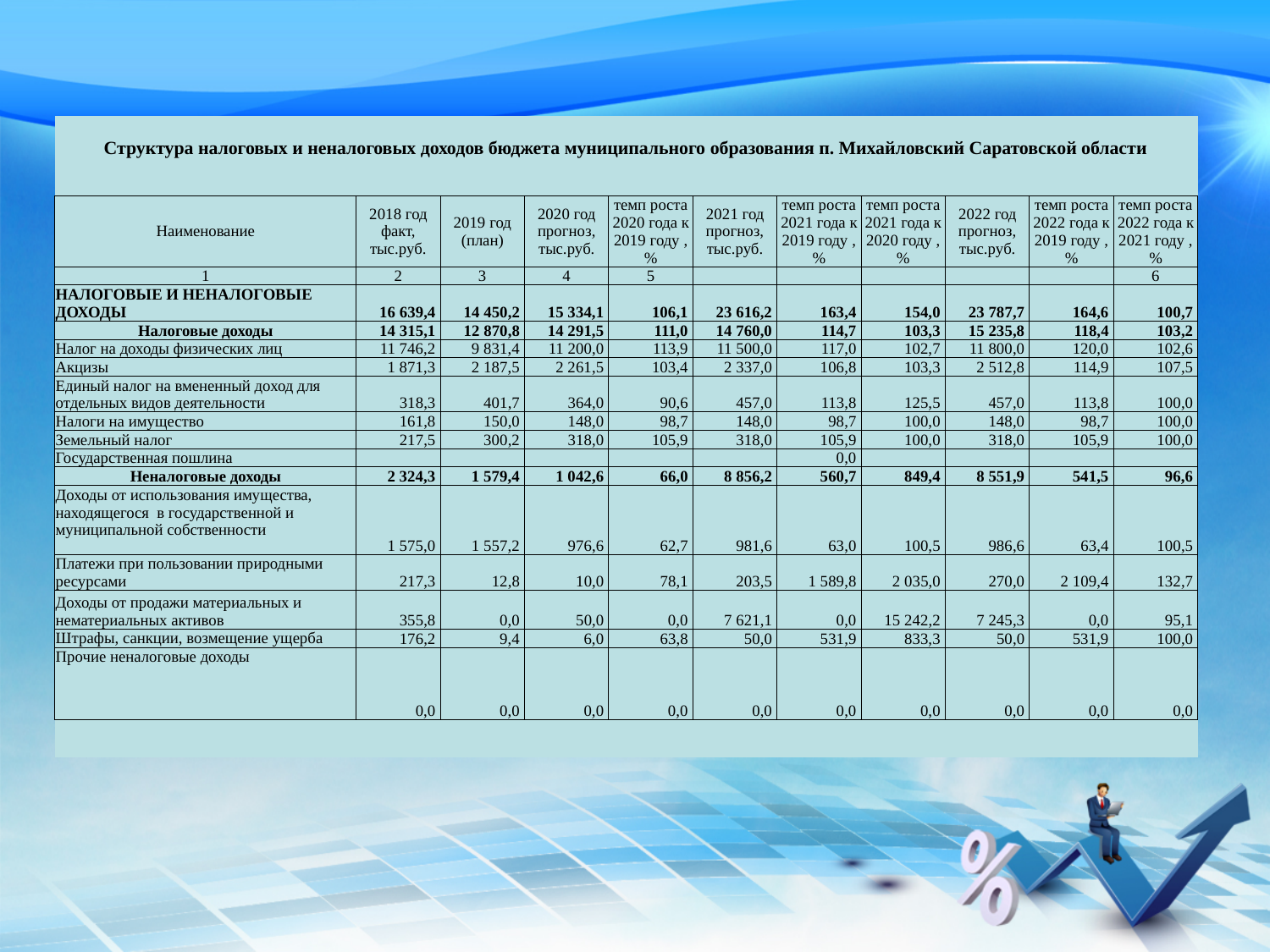

| Структура налоговых и неналоговых доходов бюджета муниципального образования п. Михайловский Саратовской области |  |  |  |  |  |  |  |  |  |  |
| --- | --- | --- | --- | --- | --- | --- | --- | --- | --- | --- |
|  |  |  |  |  |  |  |  |  |  |  |
| Наименование | 2018 год факт, тыс.руб. | 2019 год (план) | 2020 год прогноз, тыс.руб. | темп роста 2020 года к 2019 году ,% | 2021 год прогноз, тыс.руб. | темп роста 2021 года к 2019 году ,% | темп роста 2021 года к 2020 году ,% | 2022 год прогноз, тыс.руб. | темп роста 2022 года к 2019 году ,% | темп роста 2022 года к 2021 году ,% |
| 1 | 2 | 3 | 4 | 5 |  |  |  |  |  | 6 |
| НАЛОГОВЫЕ И НЕНАЛОГОВЫЕ ДОХОДЫ | 16 639,4 | 14 450,2 | 15 334,1 | 106,1 | 23 616,2 | 163,4 | 154,0 | 23 787,7 | 164,6 | 100,7 |
| Налоговые доходы | 14 315,1 | 12 870,8 | 14 291,5 | 111,0 | 14 760,0 | 114,7 | 103,3 | 15 235,8 | 118,4 | 103,2 |
| Налог на доходы физических лиц | 11 746,2 | 9 831,4 | 11 200,0 | 113,9 | 11 500,0 | 117,0 | 102,7 | 11 800,0 | 120,0 | 102,6 |
| Акцизы | 1 871,3 | 2 187,5 | 2 261,5 | 103,4 | 2 337,0 | 106,8 | 103,3 | 2 512,8 | 114,9 | 107,5 |
| Единый налог на вмененный доход для отдельных видов деятельности | 318,3 | 401,7 | 364,0 | 90,6 | 457,0 | 113,8 | 125,5 | 457,0 | 113,8 | 100,0 |
| Налоги на имущество | 161,8 | 150,0 | 148,0 | 98,7 | 148,0 | 98,7 | 100,0 | 148,0 | 98,7 | 100,0 |
| Земельный налог | 217,5 | 300,2 | 318,0 | 105,9 | 318,0 | 105,9 | 100,0 | 318,0 | 105,9 | 100,0 |
| Государственная пошлина |  |  |  |  |  | 0,0 |  |  |  |  |
| Неналоговые доходы | 2 324,3 | 1 579,4 | 1 042,6 | 66,0 | 8 856,2 | 560,7 | 849,4 | 8 551,9 | 541,5 | 96,6 |
| Доходы от использования имущества, находящегося в государственной и муниципальной собственности | 1 575,0 | 1 557,2 | 976,6 | 62,7 | 981,6 | 63,0 | 100,5 | 986,6 | 63,4 | 100,5 |
| Платежи при пользовании природными ресурсами | 217,3 | 12,8 | 10,0 | 78,1 | 203,5 | 1 589,8 | 2 035,0 | 270,0 | 2 109,4 | 132,7 |
| Доходы от продажи материальных и нематериальных активов | 355,8 | 0,0 | 50,0 | 0,0 | 7 621,1 | 0,0 | 15 242,2 | 7 245,3 | 0,0 | 95,1 |
| Штрафы, санкции, возмещение ущерба | 176,2 | 9,4 | 6,0 | 63,8 | 50,0 | 531,9 | 833,3 | 50,0 | 531,9 | 100,0 |
| Прочие неналоговые доходы | 0,0 | 0,0 | 0,0 | 0,0 | 0,0 | 0,0 | 0,0 | 0,0 | 0,0 | 0,0 |
|  |  |  |  |  |  |  |  |  |  |  |
#